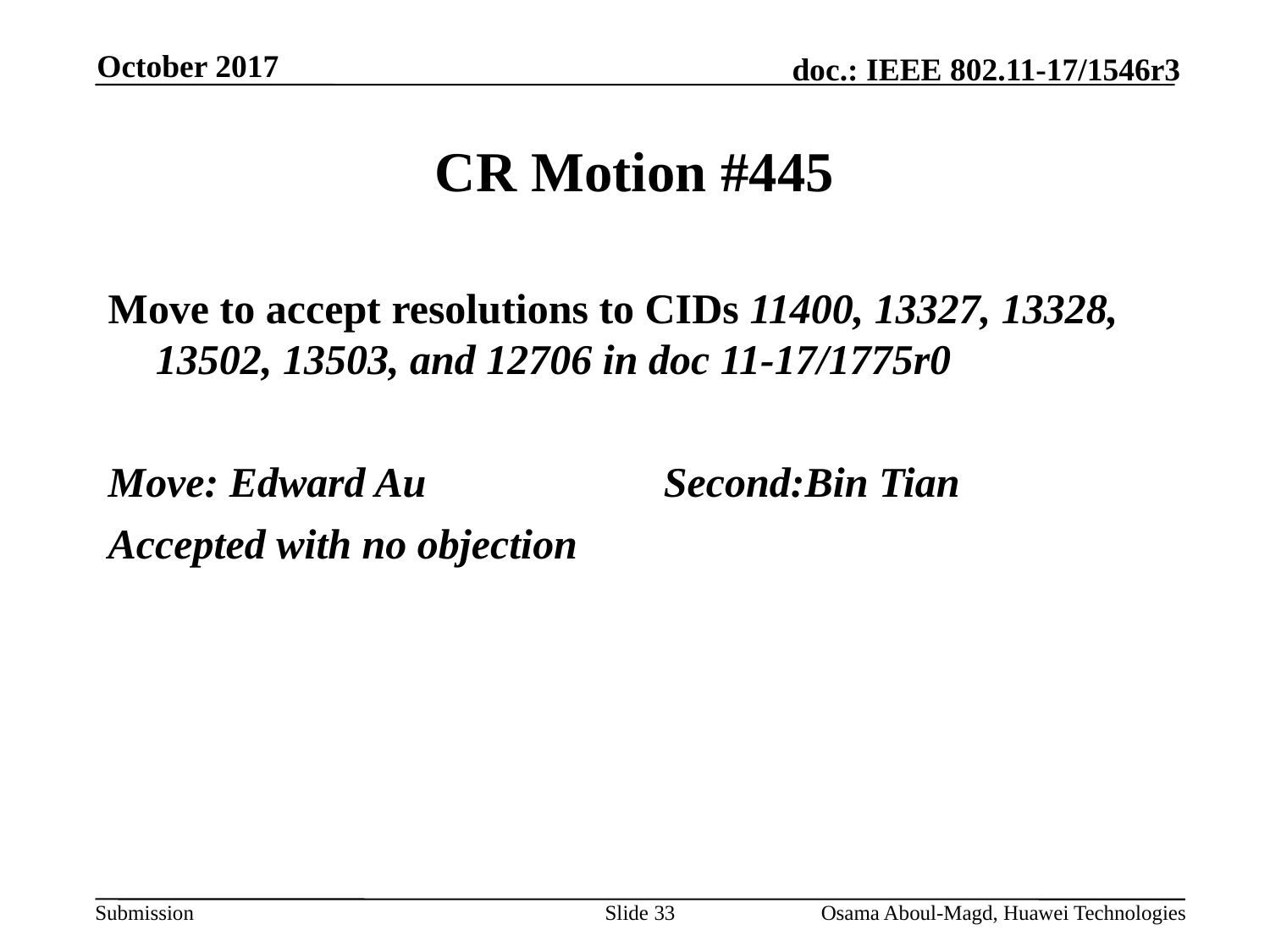

October 2017
# CR Motion #445
Move to accept resolutions to CIDs 11400, 13327, 13328, 13502, 13503, and 12706 in doc 11-17/1775r0

Move: Edward Au		Second:Bin Tian
Accepted with no objection
Slide 33
Osama Aboul-Magd, Huawei Technologies